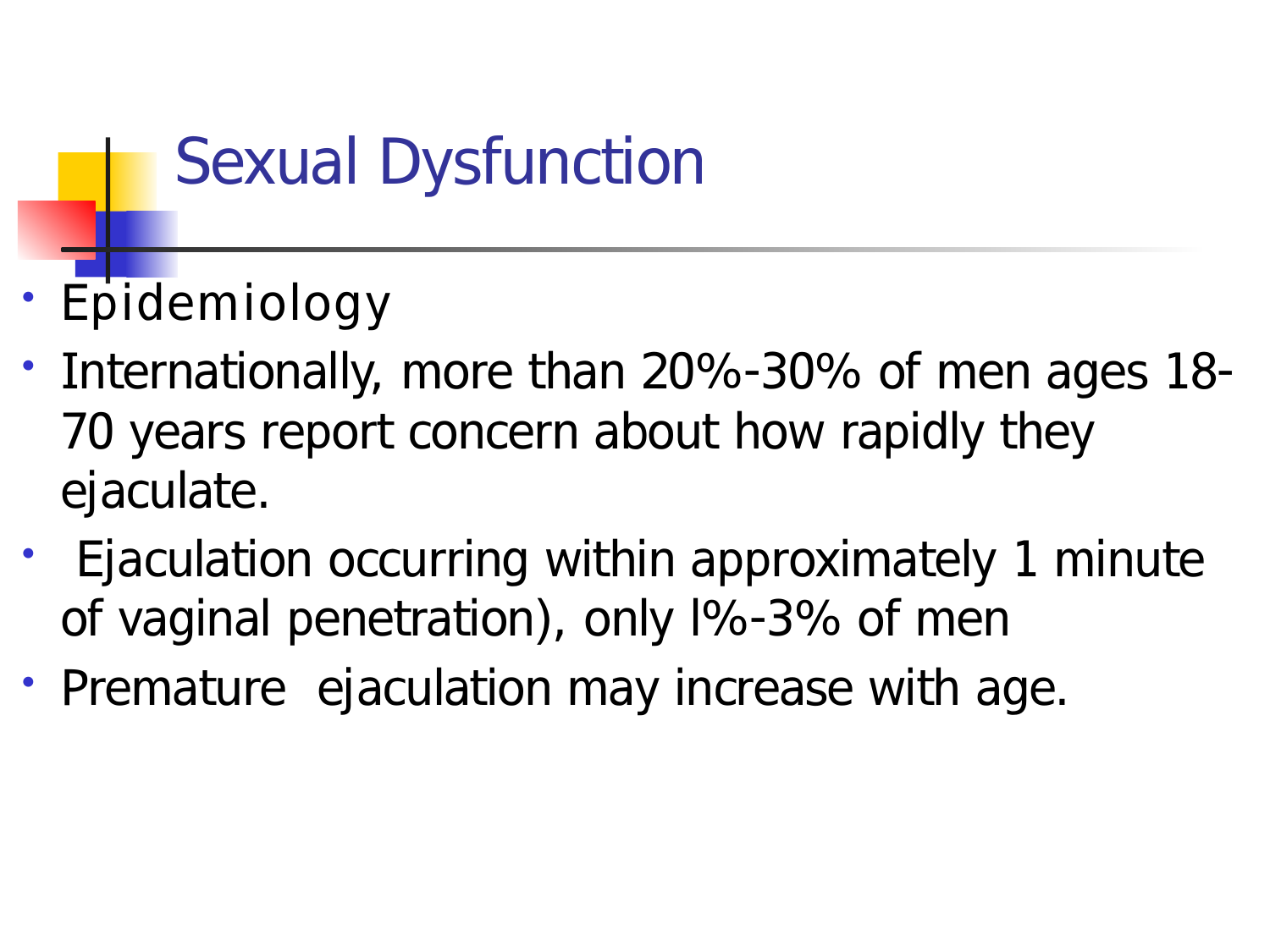

# Sexual Dysfunction
Epidemiology
Internationally, more than 20%-30% of men ages 18-70 years report concern about how rapidly they ejaculate.
 Ejaculation occurring within approximately 1 minute of vaginal penetration), only l%-3% of men
Premature  ejaculation may increase with age.